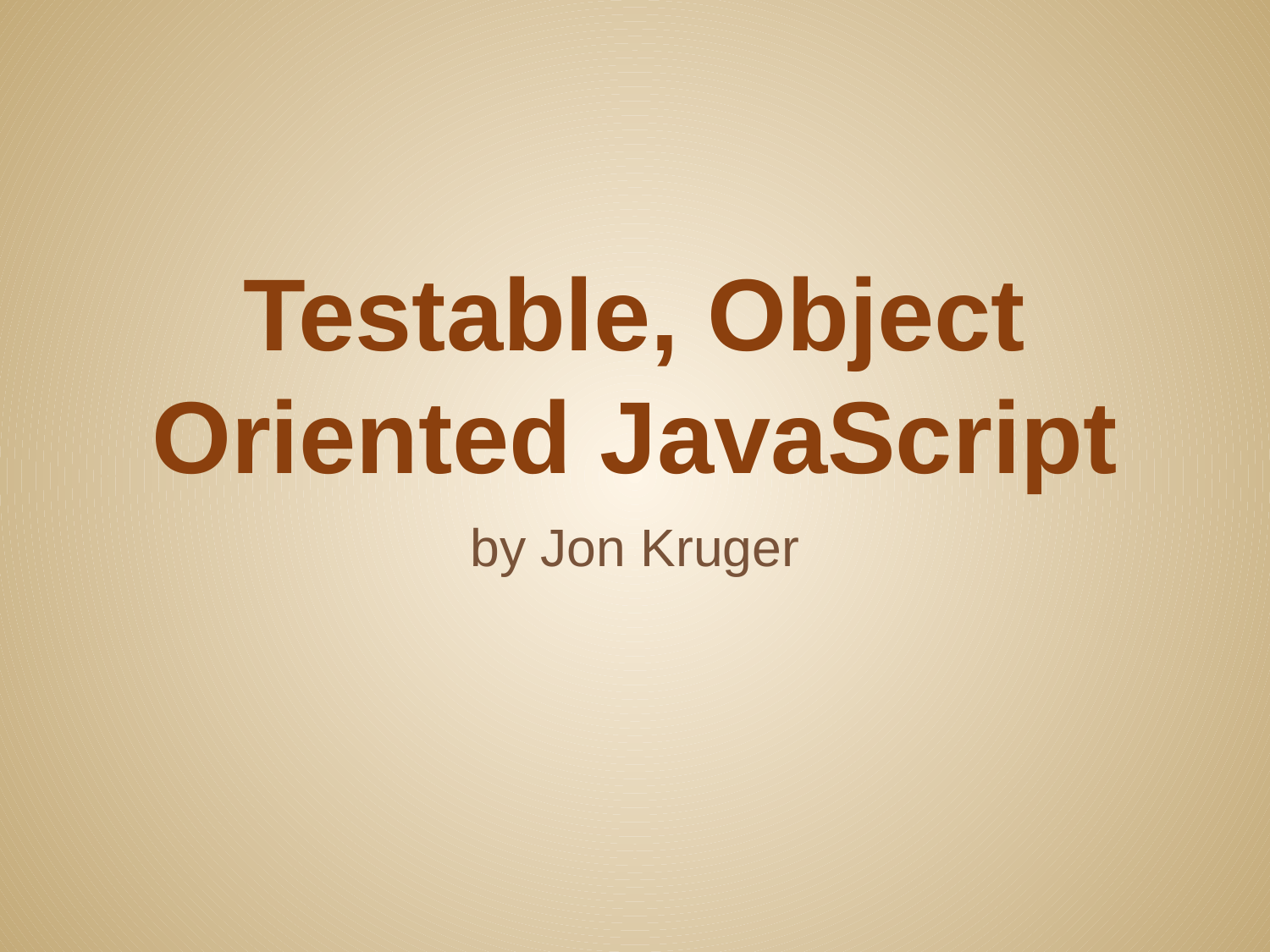

# Testable, Object Oriented JavaScript
by Jon Kruger